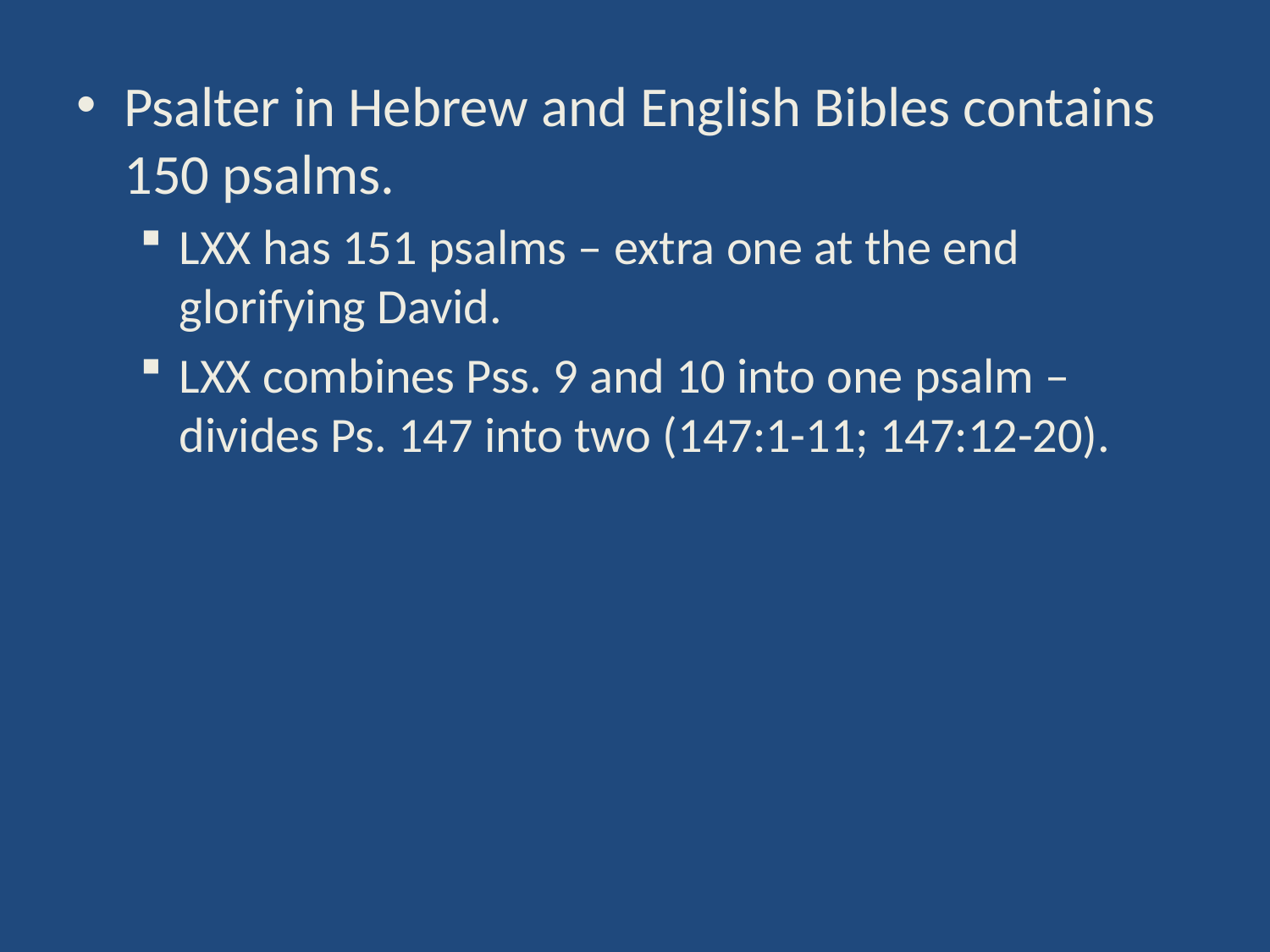

Psalter in Hebrew and English Bibles contains 150 psalms.
LXX has 151 psalms – extra one at the end glorifying David.
LXX combines Pss. 9 and 10 into one psalm – divides Ps. 147 into two (147:1-11; 147:12-20).